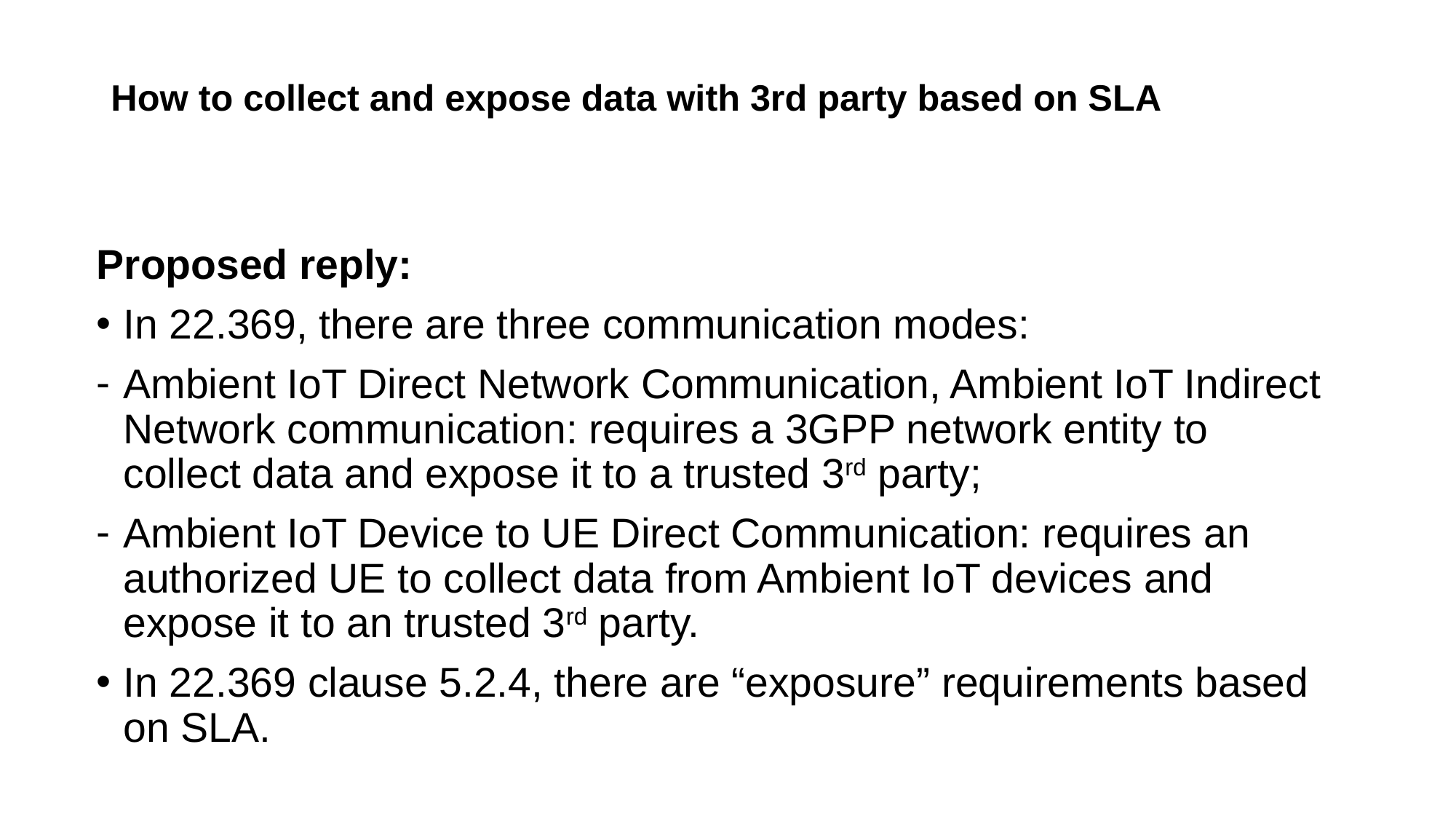

# How to collect and expose data with 3rd party based on SLA
Proposed reply:
In 22.369, there are three communication modes:
Ambient IoT Direct Network Communication, Ambient IoT Indirect Network communication: requires a 3GPP network entity to collect data and expose it to a trusted 3rd party;
Ambient IoT Device to UE Direct Communication: requires an authorized UE to collect data from Ambient IoT devices and expose it to an trusted 3rd party.
In 22.369 clause 5.2.4, there are “exposure” requirements based on SLA.